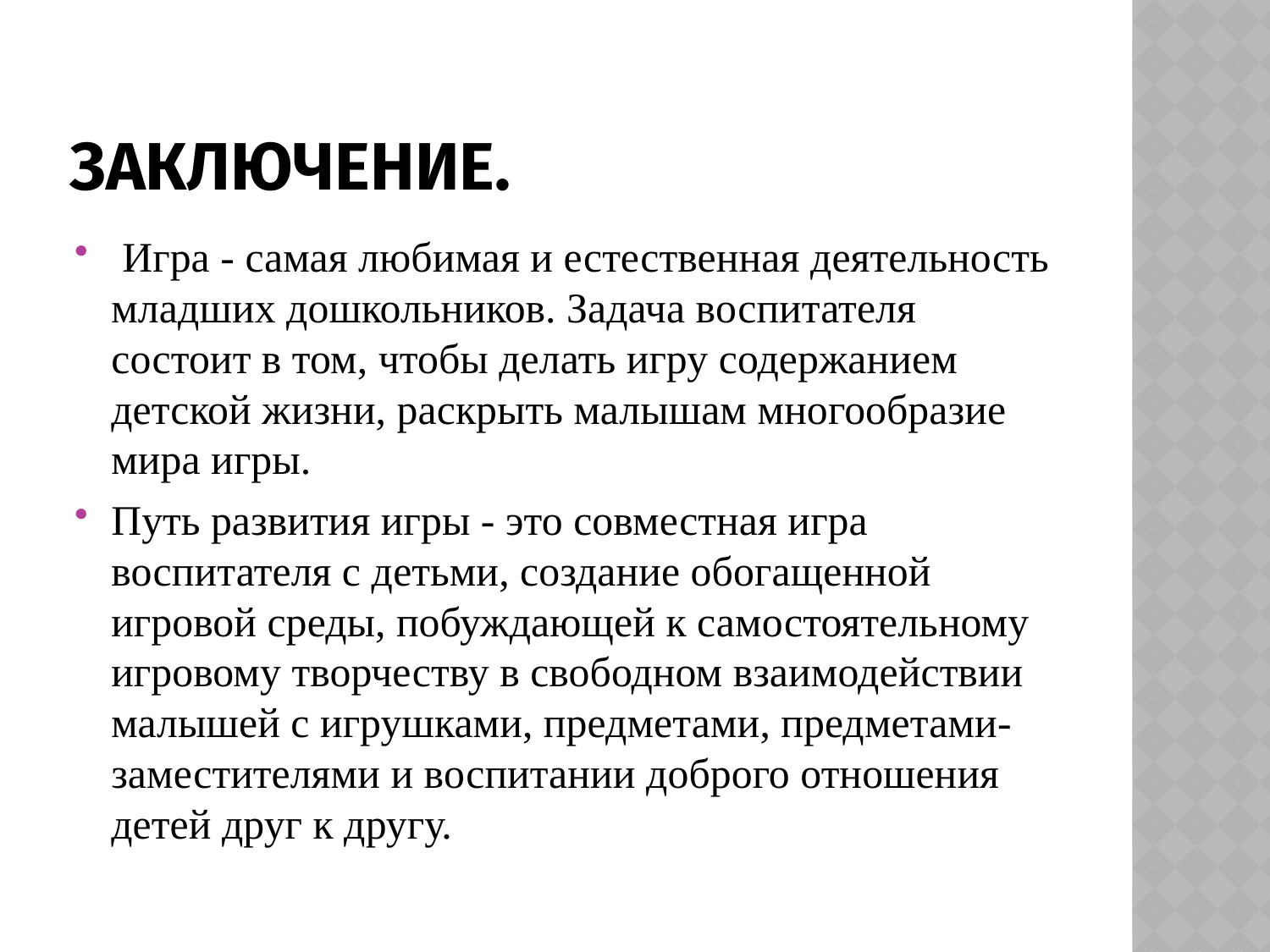

# Заключение.
 Игра - самая любимая и естественная деятельность младших дошкольников. Задача воспитателя состоит в том, чтобы делать игру содержанием детской жизни, раскрыть малышам многообразие мира игры.
Путь развития игры - это совместная игра воспитателя с детьми, создание обогащенной игровой среды, побуждающей к самостоятельному игровому творчеству в свободном взаимодействии малышей с игрушками, предметами, предметами-заместителями и воспитании доброго отношения детей друг к другу.